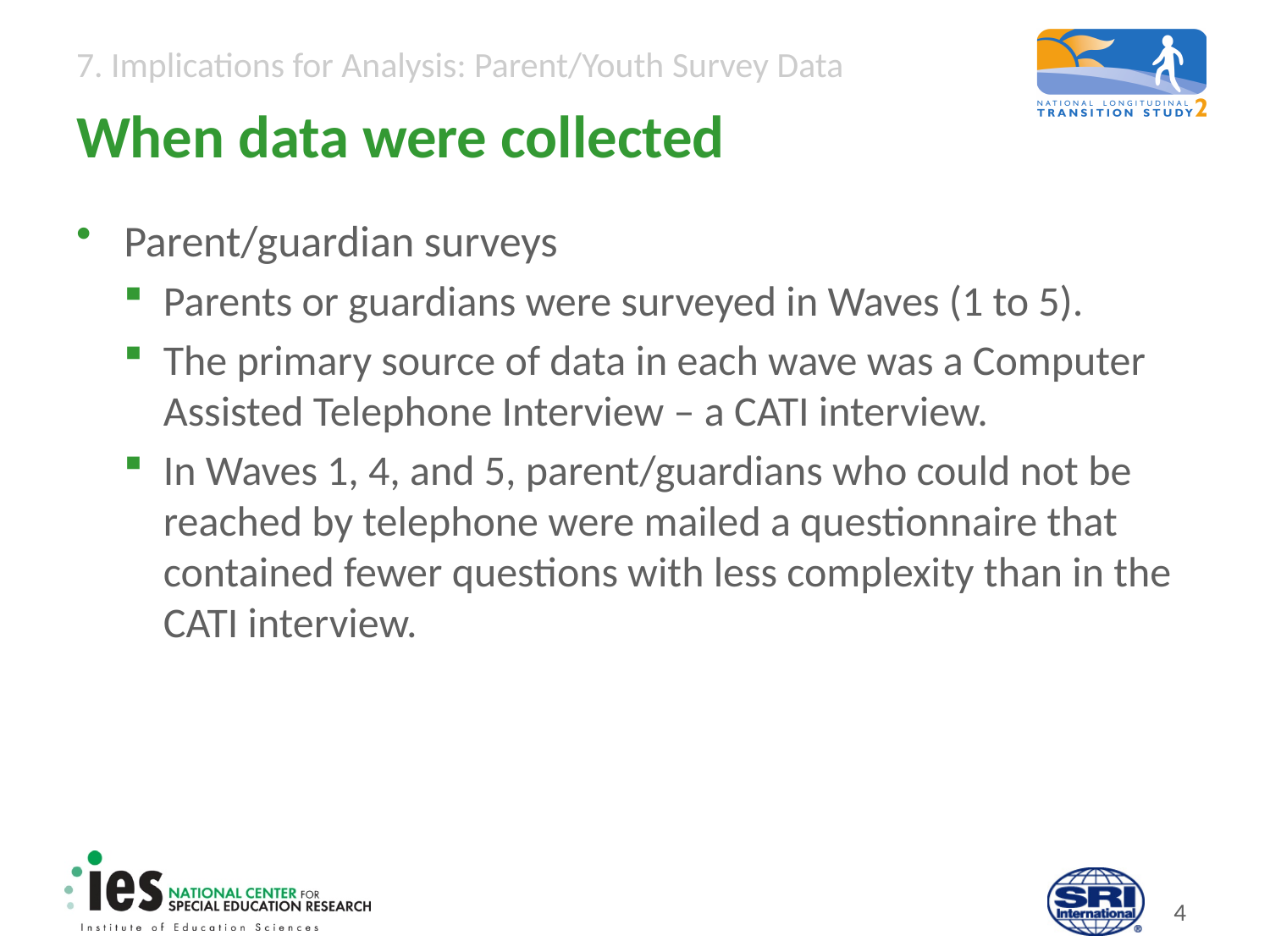

# When data were collected
Parent/guardian surveys
Parents or guardians were surveyed in Waves (1 to 5).
The primary source of data in each wave was a Computer Assisted Telephone Interview – a CATI interview.
In Waves 1, 4, and 5, parent/guardians who could not be reached by telephone were mailed a questionnaire that contained fewer questions with less complexity than in the CATI interview.

4